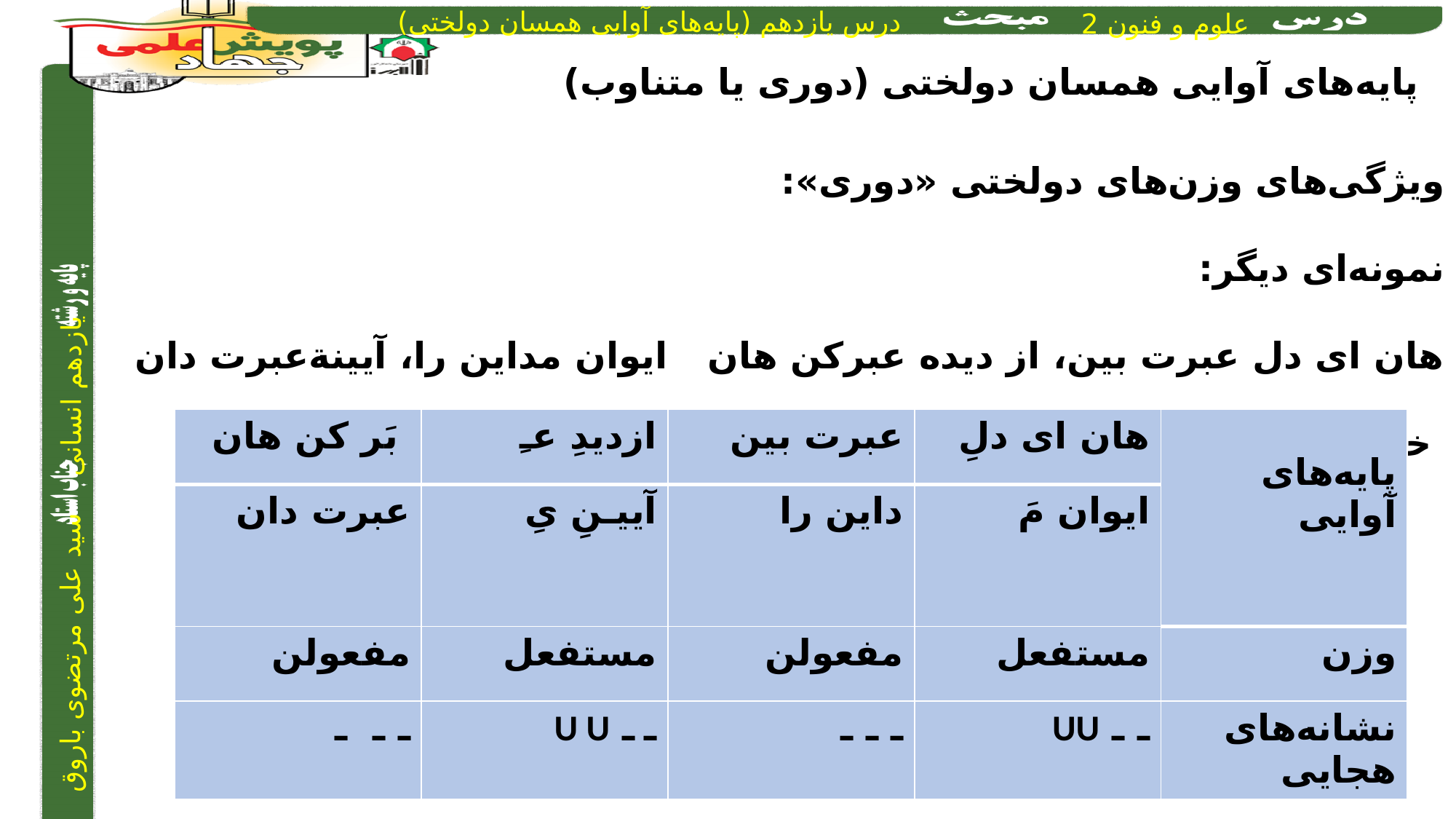

پایه‌های آوایی همسان دولختی (دوری یا متناوب)
ویژگی‌های وزن‌های دولختی «دوری»:
نمونه‌ای دیگر:
هان ای دل عبرت بین، از دیده عبرکن هان		 ایوان مداین را، آیینةعبرت دان		 خاقانی

برش اول
| بَر کن هان | ازدیدِ عـِ | عبرت بین | هان ای دلِ | پایه‌های آوایی |
| --- | --- | --- | --- | --- |
| عبرت دان | آییـنِ یِ | داین را | ایوان مَ |  |
| مفعولن | مستفعل | مفعولن | مستفعل | وزن |
| ـ ـ ـ | ـ ـ U U | ـ ـ ـ | ـ ـ UU | نشانه‌های هجایی |